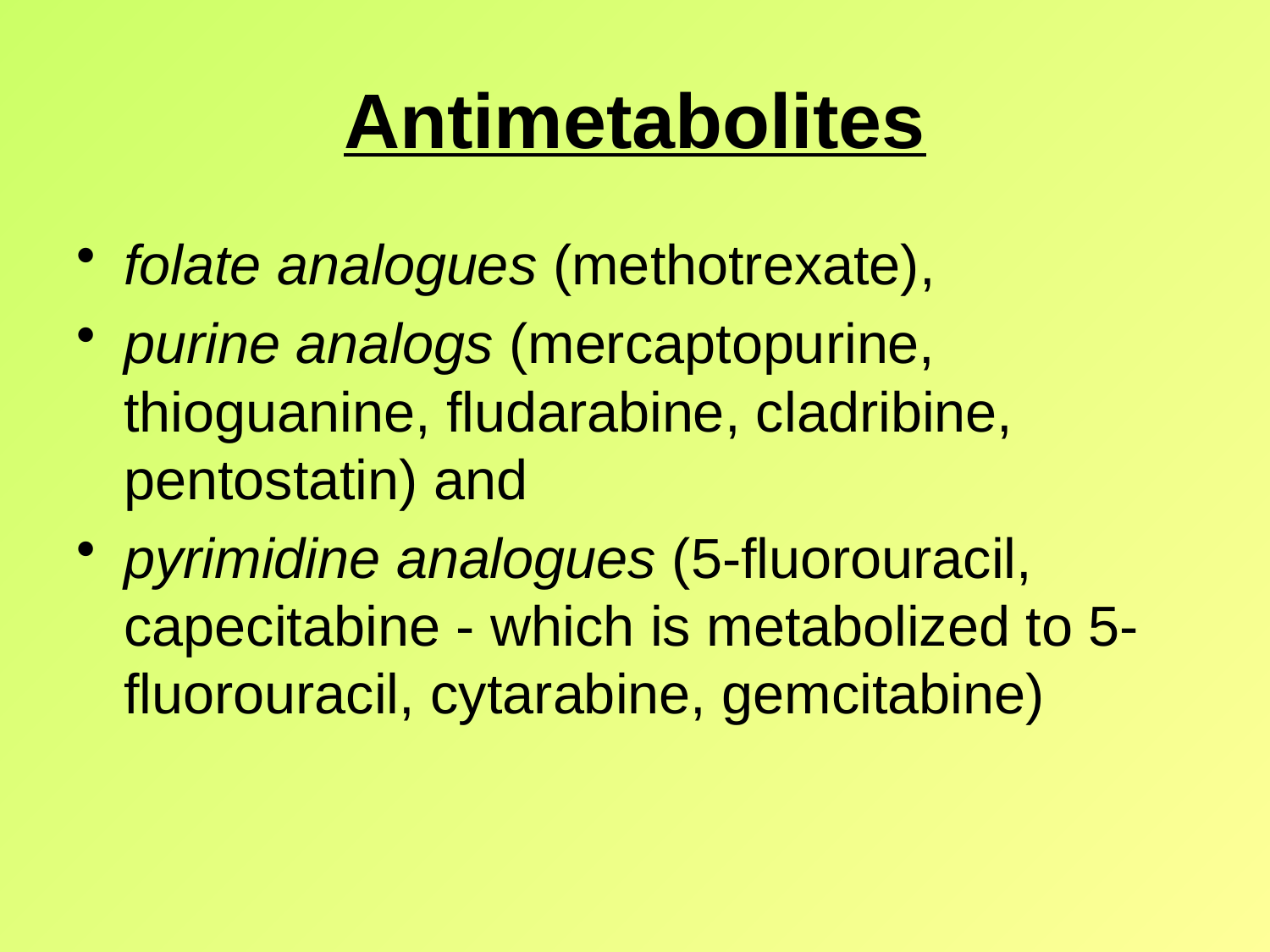

# Antimetabolites
folate analogues (methotrexate),
purine analogs (mercaptopurine, thioguanine, fludarabine, cladribine, pentostatin) and
pyrimidine analogues (5-fluorouracil, capecitabine - which is metabolized to 5-fluorouracil, cytarabine, gemcitabine)